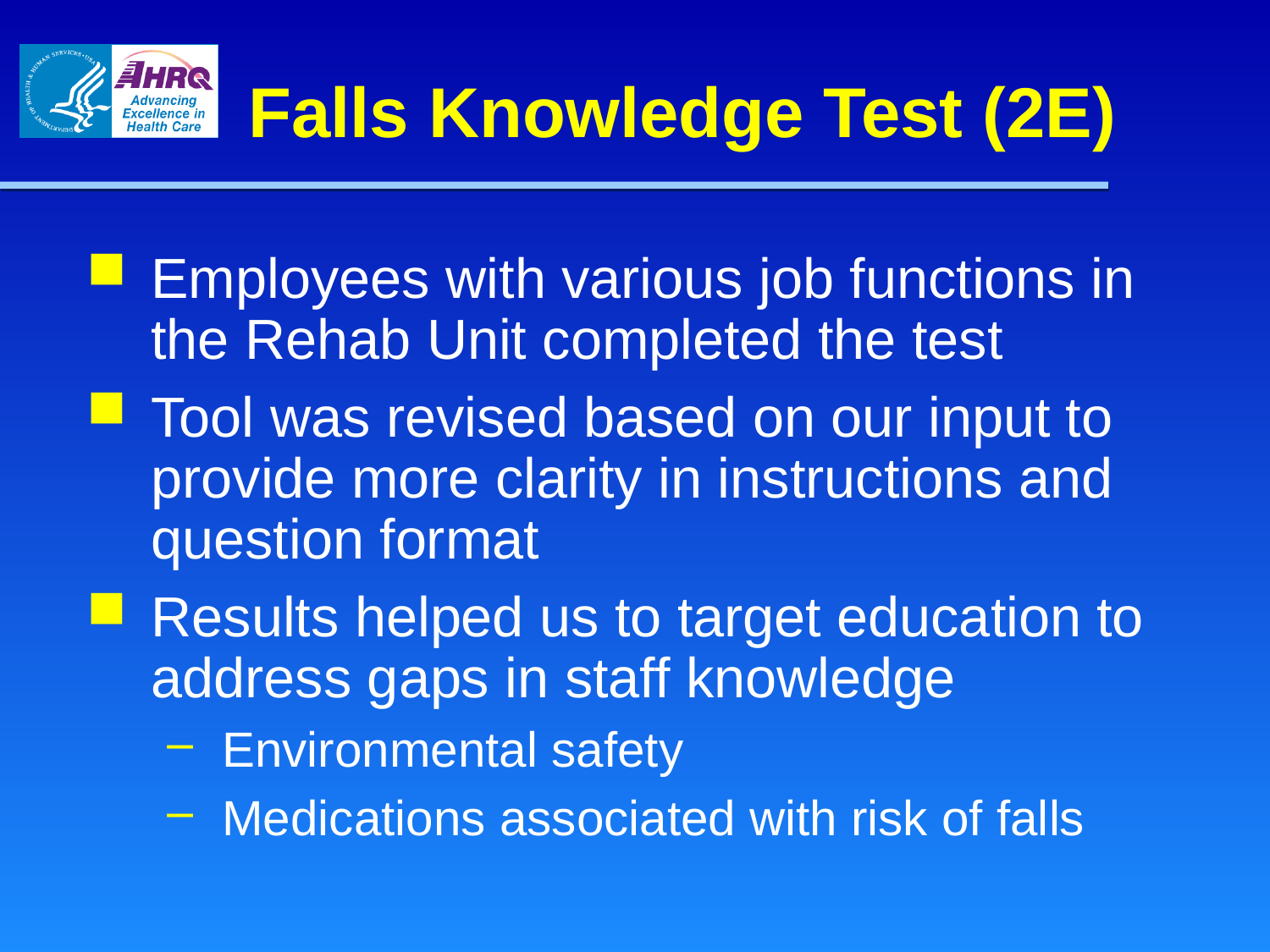

# Falls Knowledge Test (2E)
Employees with various job functions in the Rehab Unit completed the test
Tool was revised based on our input to provide more clarity in instructions and question format
Results helped us to target education to address gaps in staff knowledge
Environmental safety
Medications associated with risk of falls